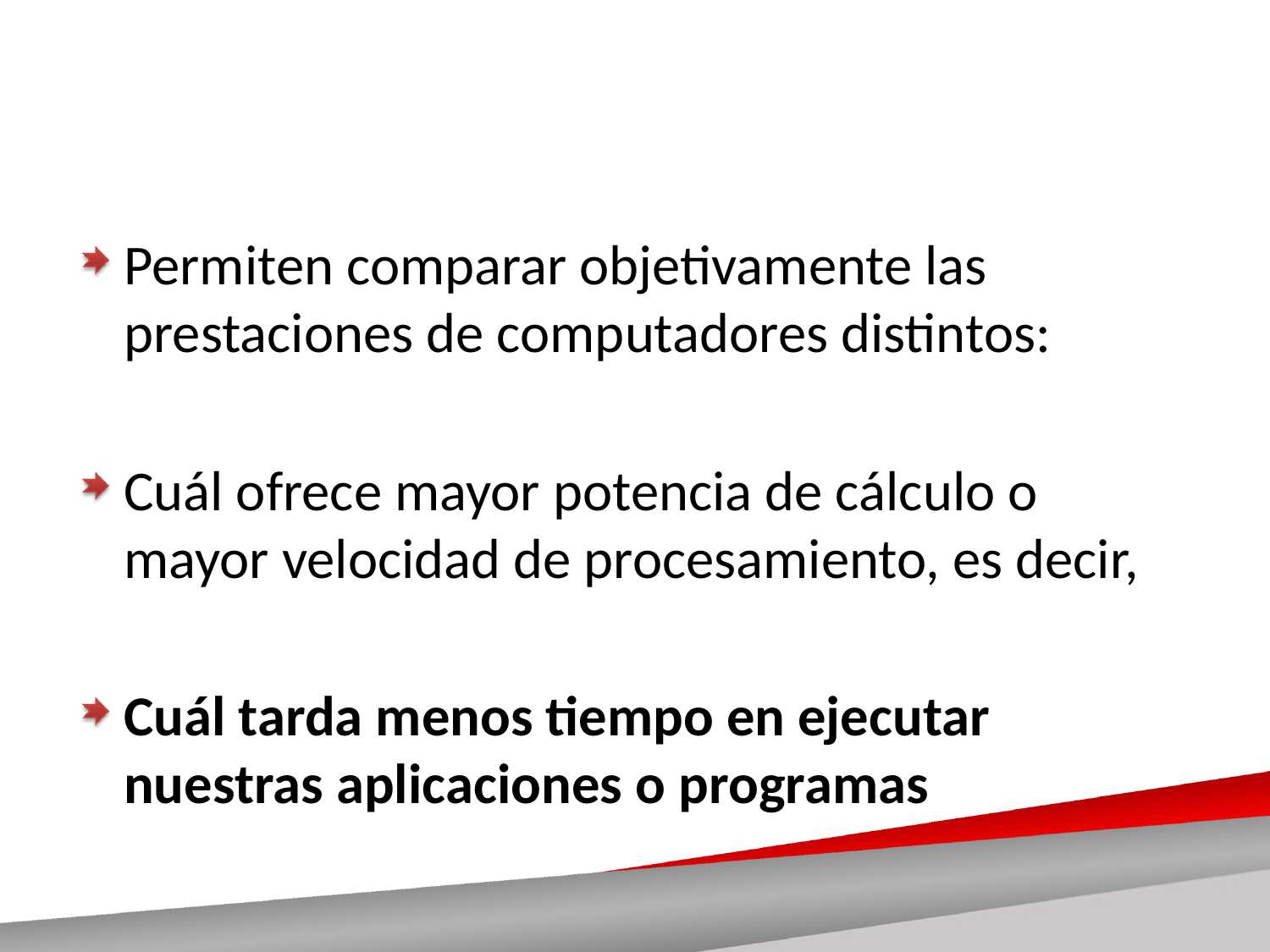

#
Permiten comparar objetivamente las prestaciones de computadores distintos:

Cuál ofrece mayor potencia de cálculo o mayor velocidad de procesamiento, es decir,

Cuál tarda menos tiempo en ejecutar nuestras aplicaciones o programas